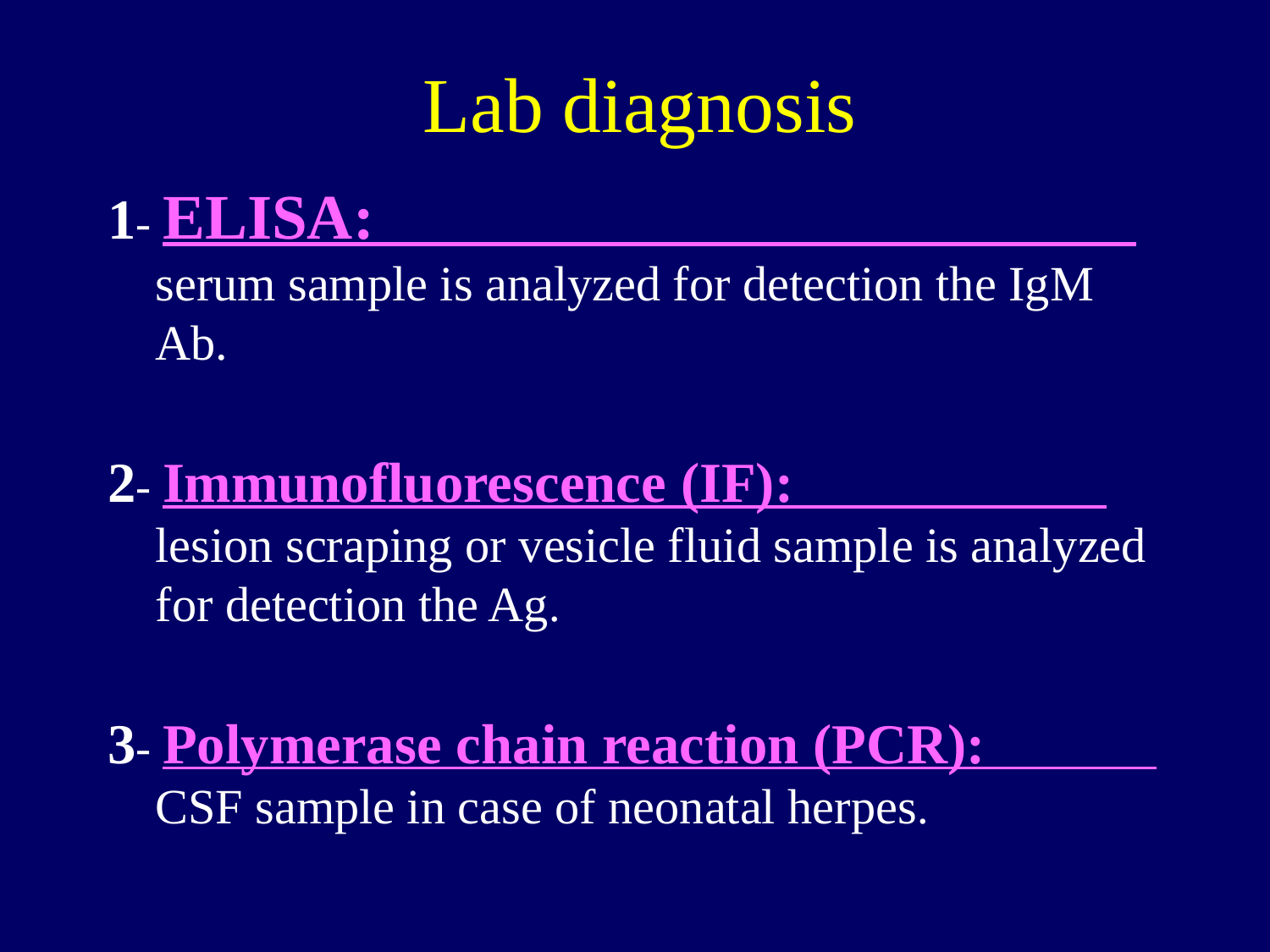

Lab diagnosis
1- ELISA:                                                 serum sample is analyzed for detection the IgM Ab.

2- Immunofluorescence (IF):                       lesion scraping or vesicle fluid sample is analyzed for detection the Ag.

3- Polymerase chain reaction (PCR):             CSF sample in case of neonatal herpes.